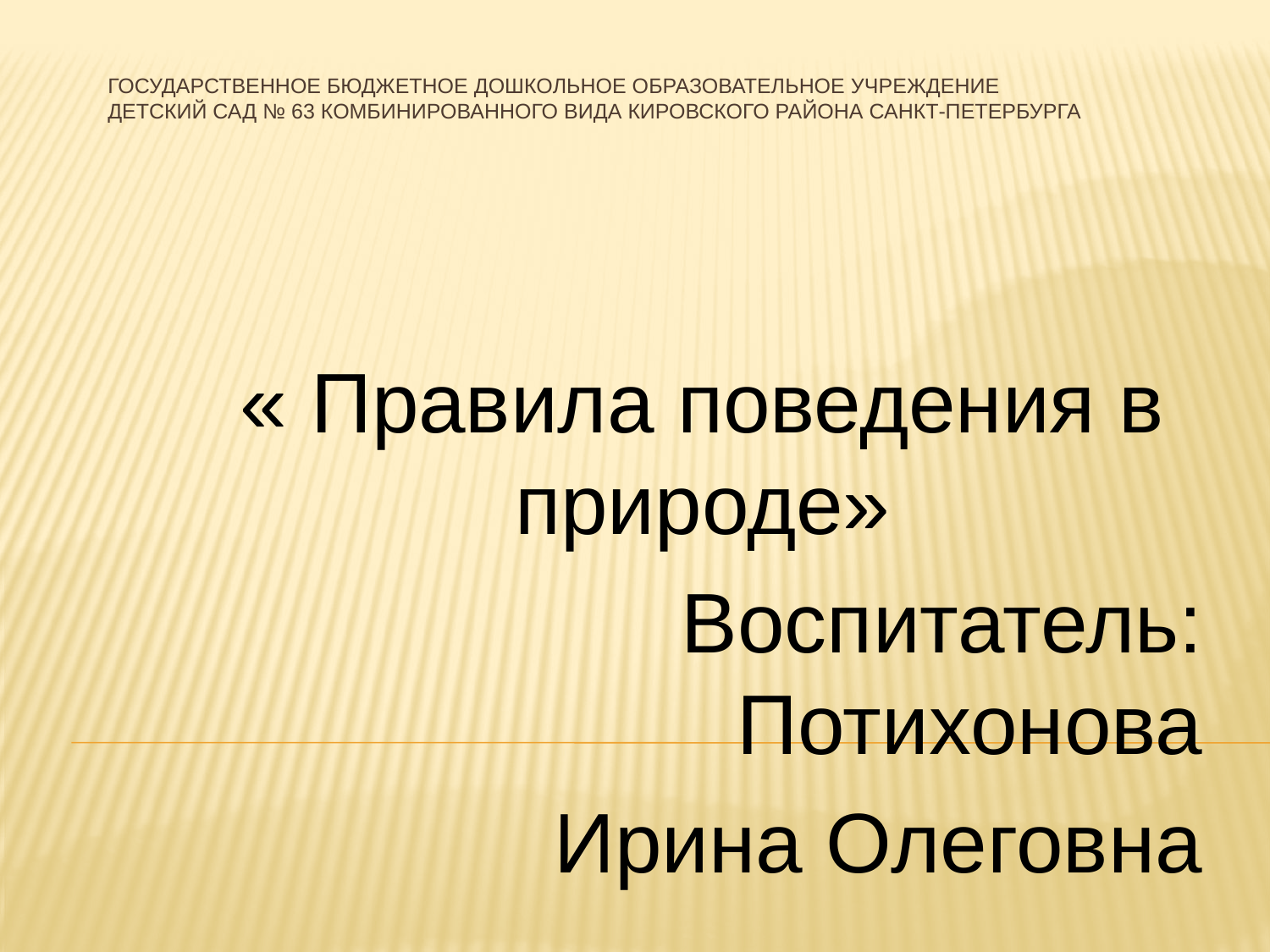

# Государственное бюджетное дошкольное образовательное учреждение детский сад № 63 комбинированного вида Кировского района Санкт-Петербурга
« Правила поведения в природе»
Воспитатель: Потихонова
 Ирина Олеговна